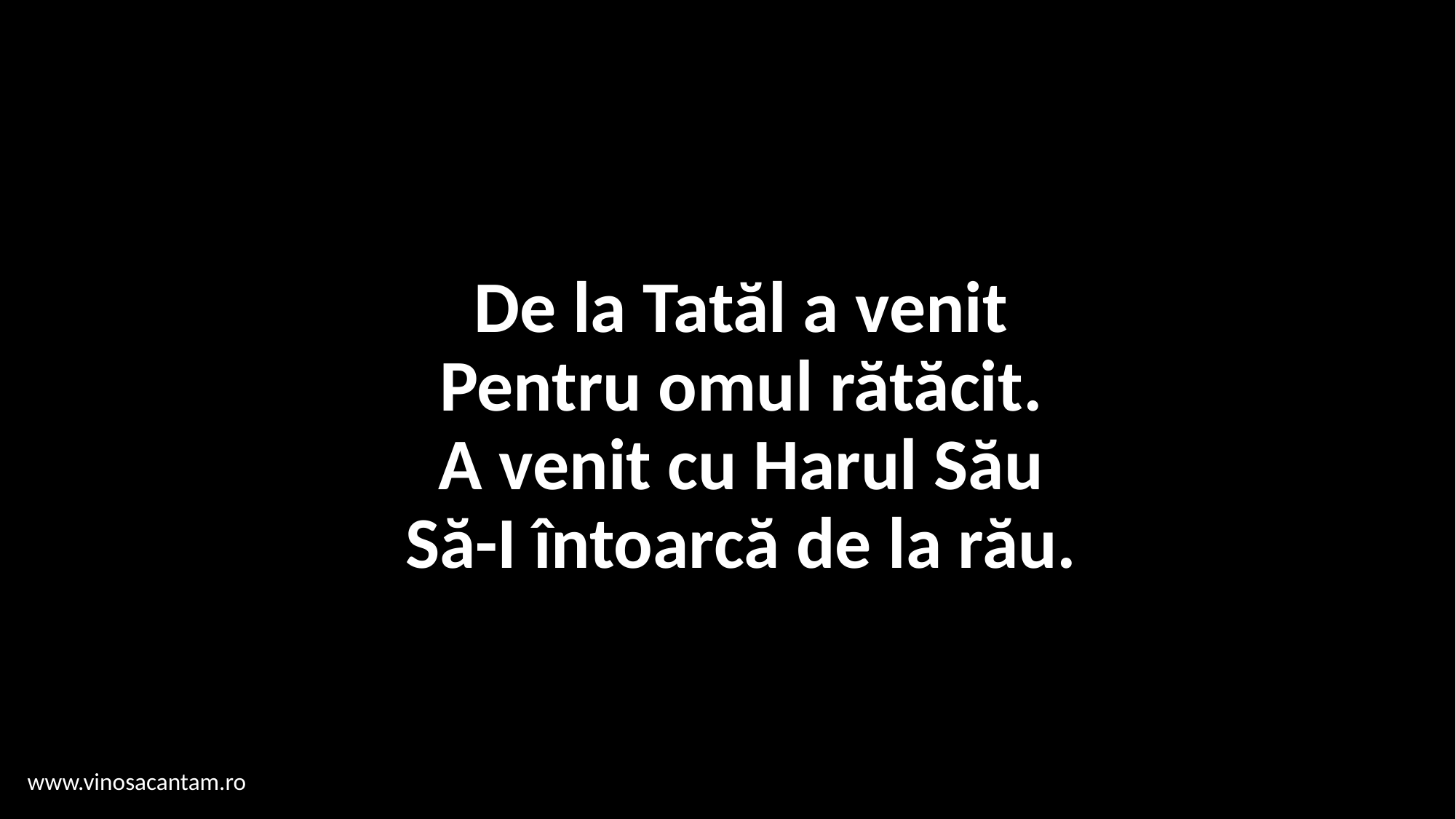

# De la Tatăl a venit Pentru omul rătăcit. A venit cu Harul Său Să-I întoarcă de la rău.
www.vinosacantam.ro